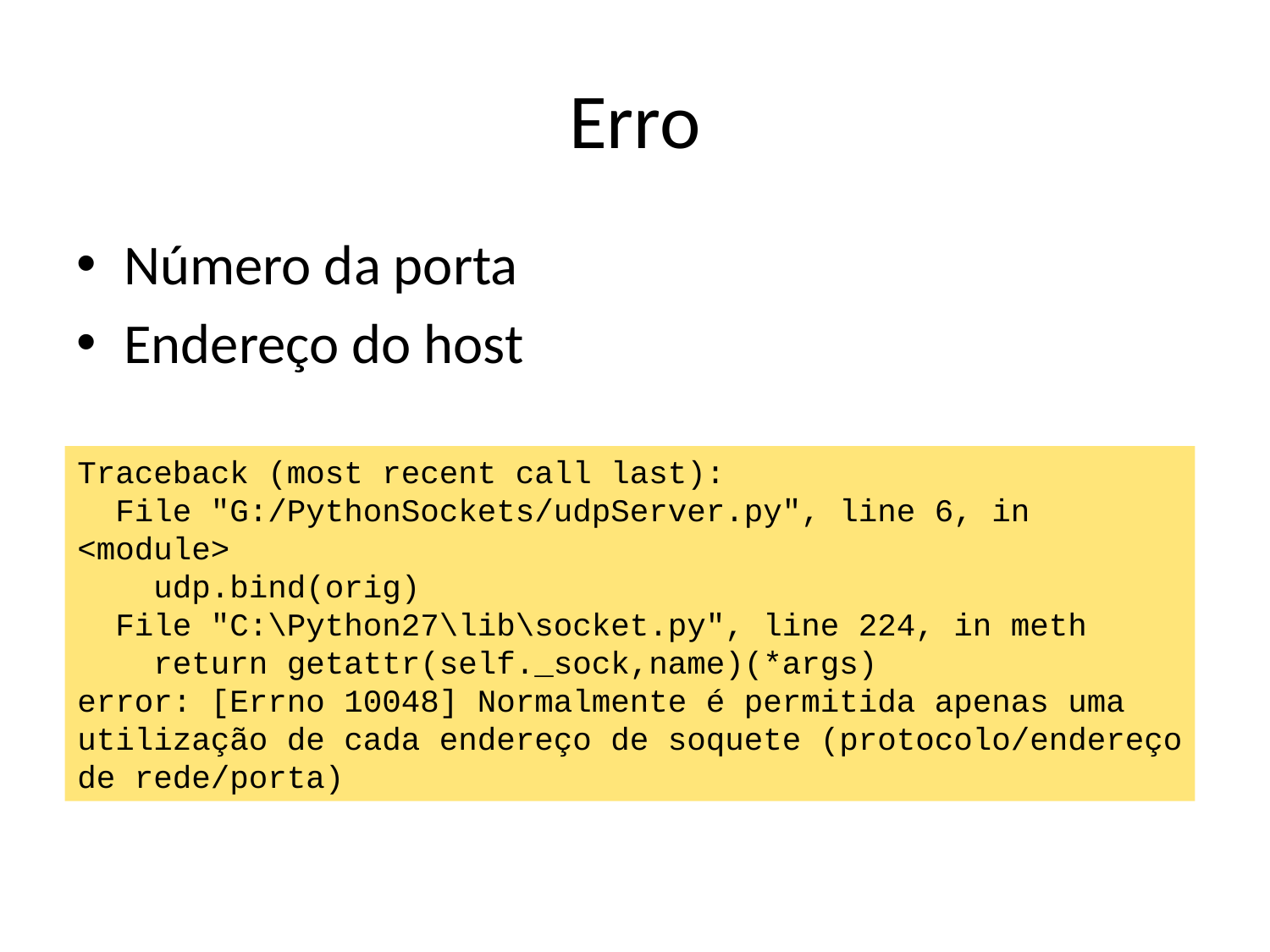

# Erro
Número da porta
Endereço do host

Traceback (most recent call last):
  File "G:/PythonSockets/udpServer.py", line 6, in <module>
    udp.bind(orig)
  File "C:\Python27\lib\socket.py", line 224, in meth
    return getattr(self._sock,name)(*args)
error: [Errno 10048] Normalmente é permitida apenas uma utilização de cada endereço de soquete (protocolo/endereço de rede/porta)